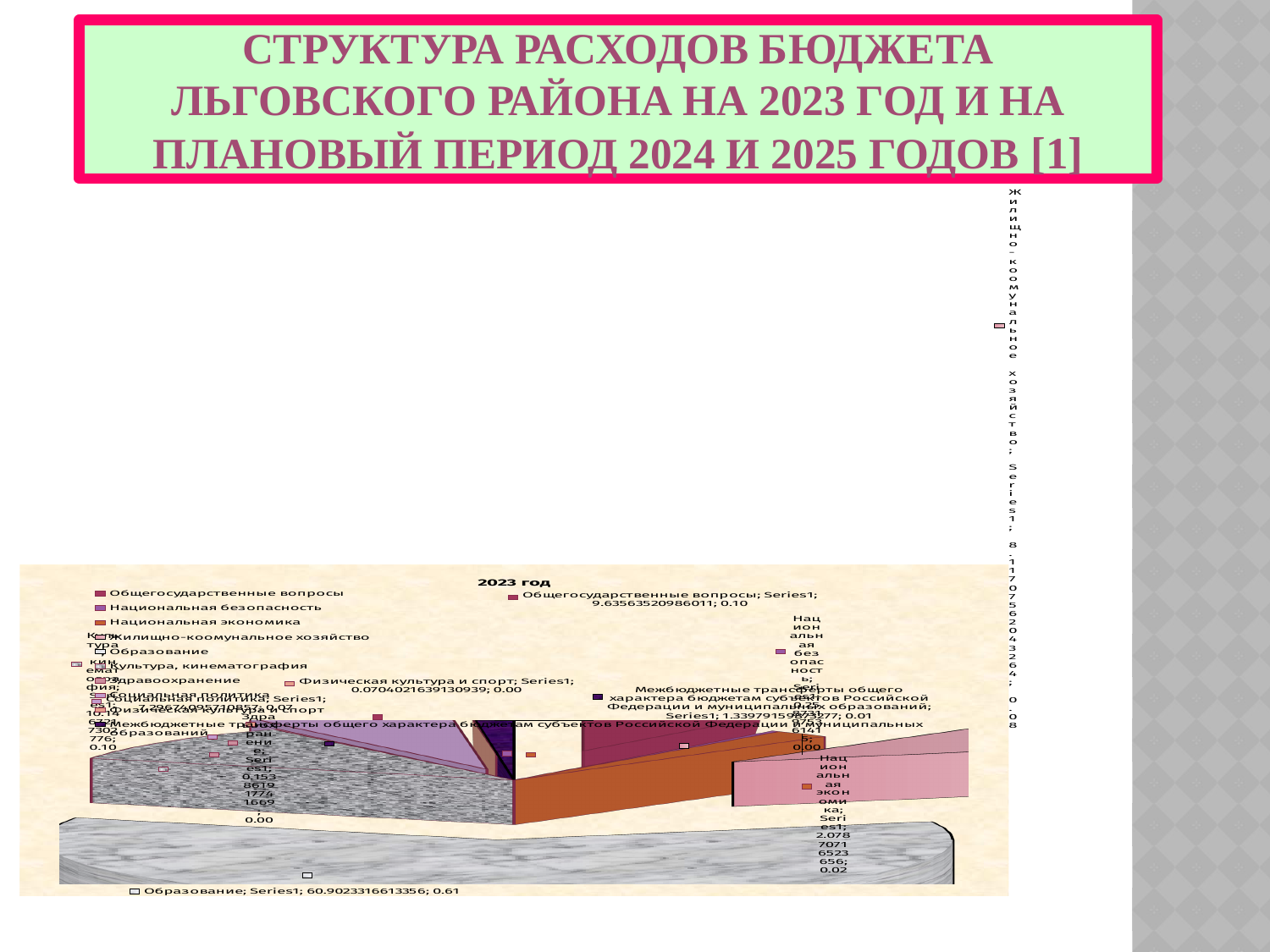

# СТРУКТУРА РАСХОДОВ БЮДЖЕТА ЛЬГОВСКОГО РАЙОНА НА 2023 ГОД И НА ПЛАНОВЫЙ ПЕРИОД 2024 И 2025 ГОДОВ [1]

[unsupported chart]